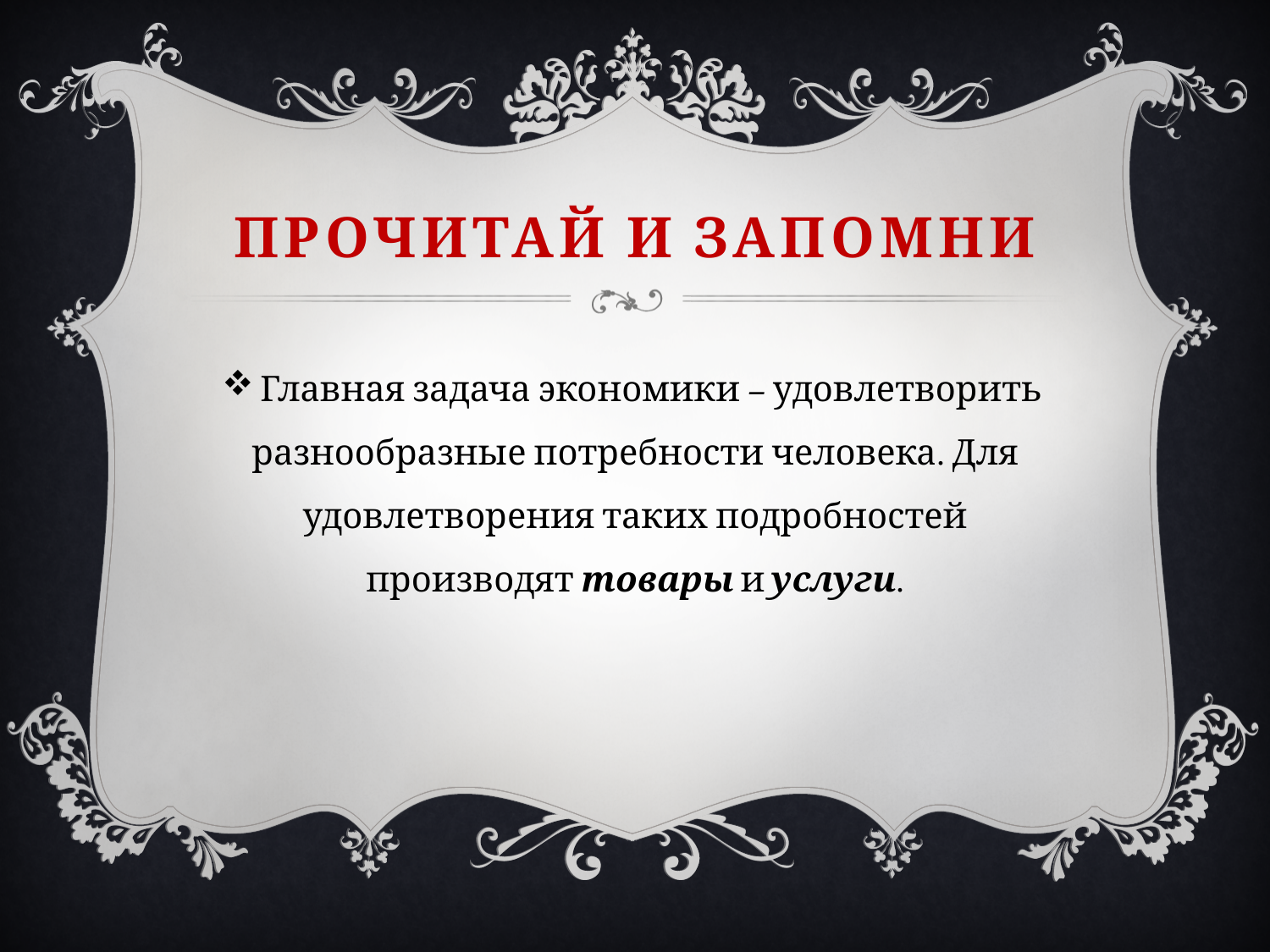

# Прочитай и запомни
Главная задача экономики – удовлетворить разнообразные потребности человека. Для удовлетворения таких подробностей производят товары и услуги.